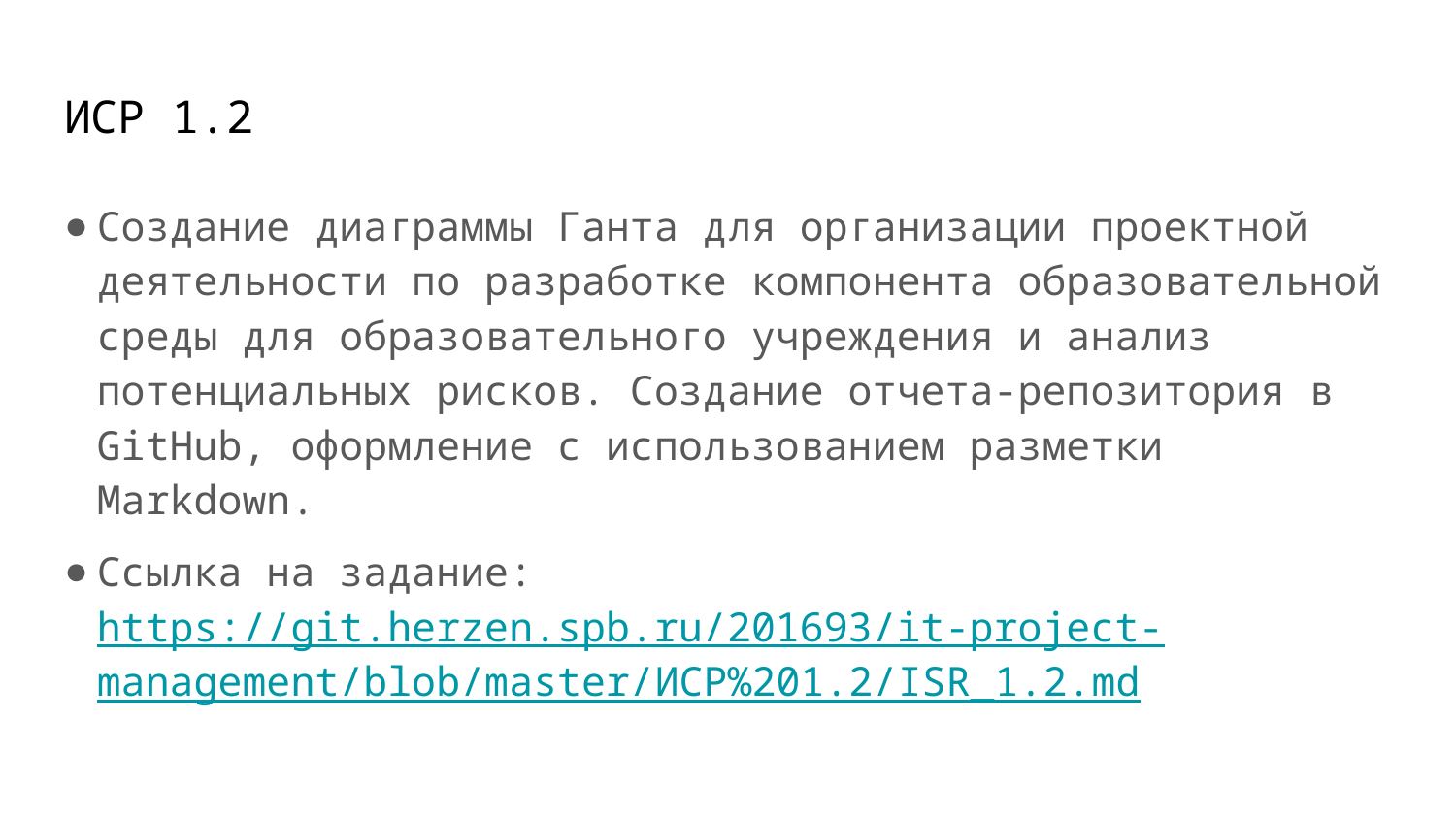

# ИСР 1.2
Создание диаграммы Ганта для организации проектной деятельности по разработке компонента образовательной среды для образовательного учреждения и анализ потенциальных рисков. Создание отчета-репозитория в GitHub, оформление с использованием разметки Markdown.
Ссылка на задание: https://git.herzen.spb.ru/201693/it-project-management/blob/master/ИСР%201.2/ISR_1.2.md